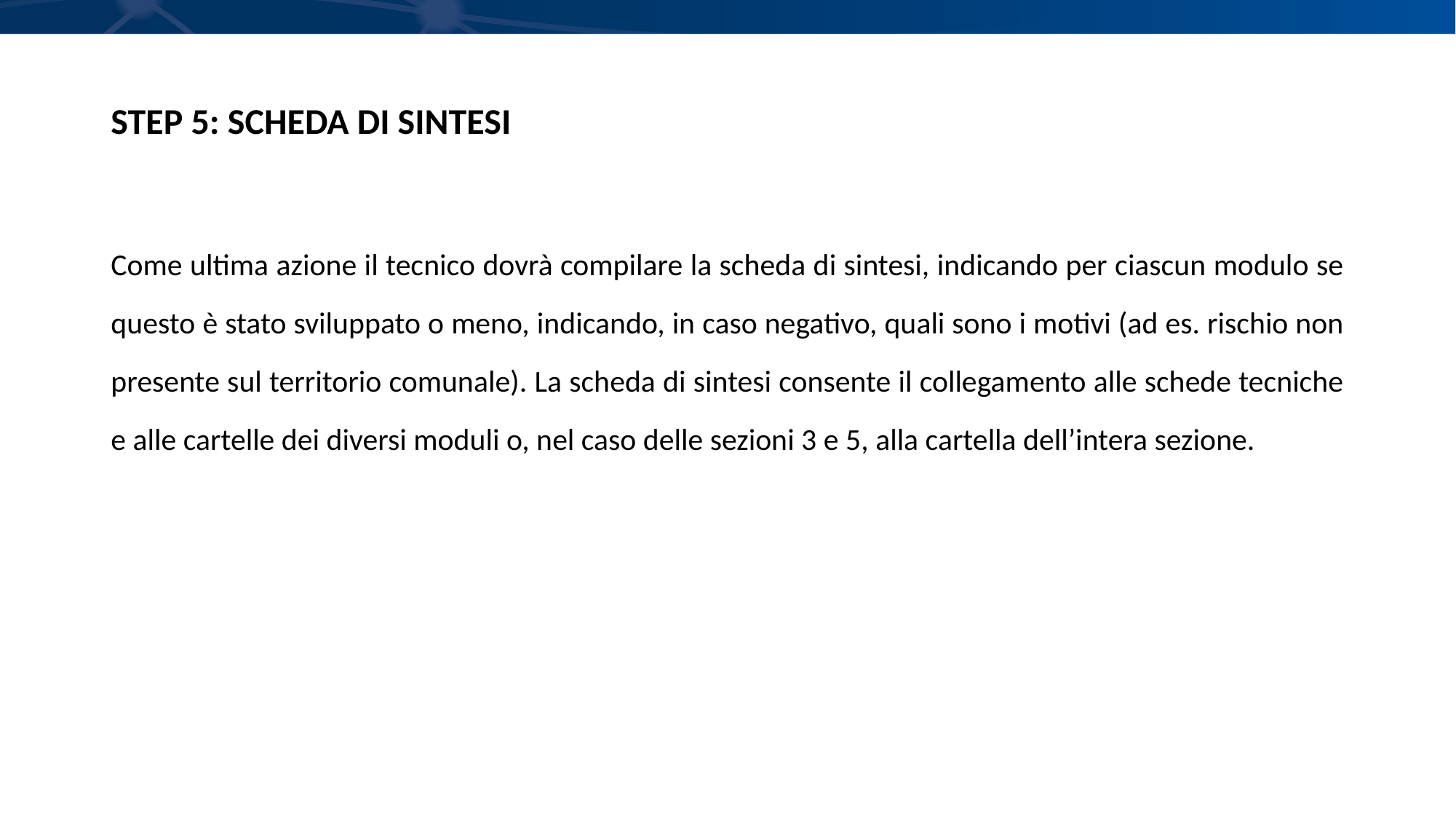

# STEP 5: SCHEDA DI SINTESI
Come ultima azione il tecnico dovrà compilare la scheda di sintesi, indicando per ciascun modulo se questo è stato sviluppato o meno, indicando, in caso negativo, quali sono i motivi (ad es. rischio non presente sul territorio comunale). La scheda di sintesi consente il collegamento alle schede tecniche e alle cartelle dei diversi moduli o, nel caso delle sezioni 3 e 5, alla cartella dell’intera sezione.